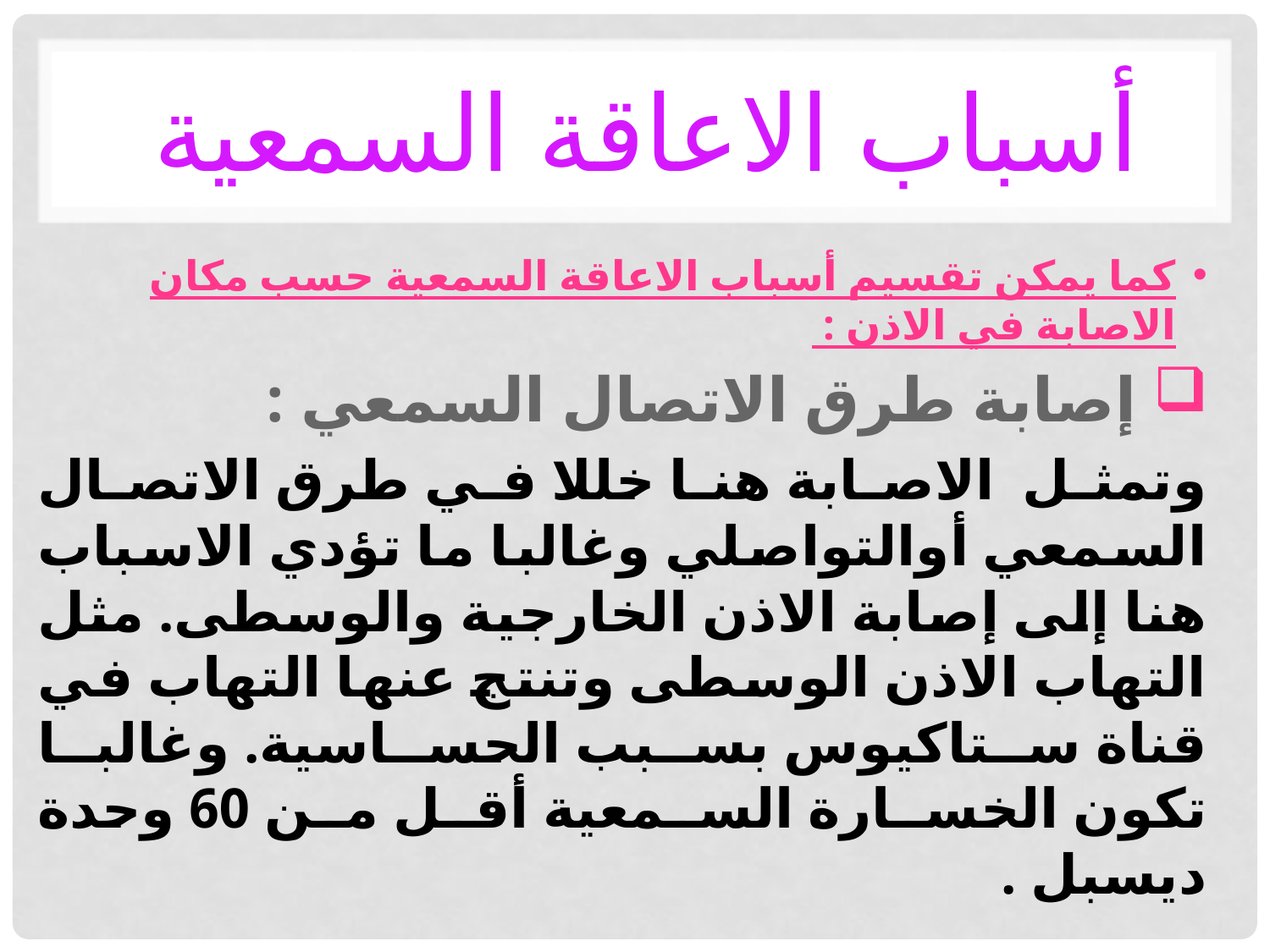

# أسباب الاعاقة السمعية
كما يمكن تقسيم أسباب الاعاقة السمعية حسب مكان الاصابة في الاذن :
 إصابة طرق الاتصال السمعي :
وتمثل  الاصابة هنا خللا في طرق الاتصال السمعي أوالتواصلي وغالبا ما تؤدي الاسباب هنا إلى إصابة الاذن الخارجية والوسطى. مثل التهاب الاذن الوسطى وتنتج عنها التهاب في قناة ستاكيوس بسبب الحساسية. وغالبا تكون الخسارة السمعية أقل من 60 وحدة ديسبل .